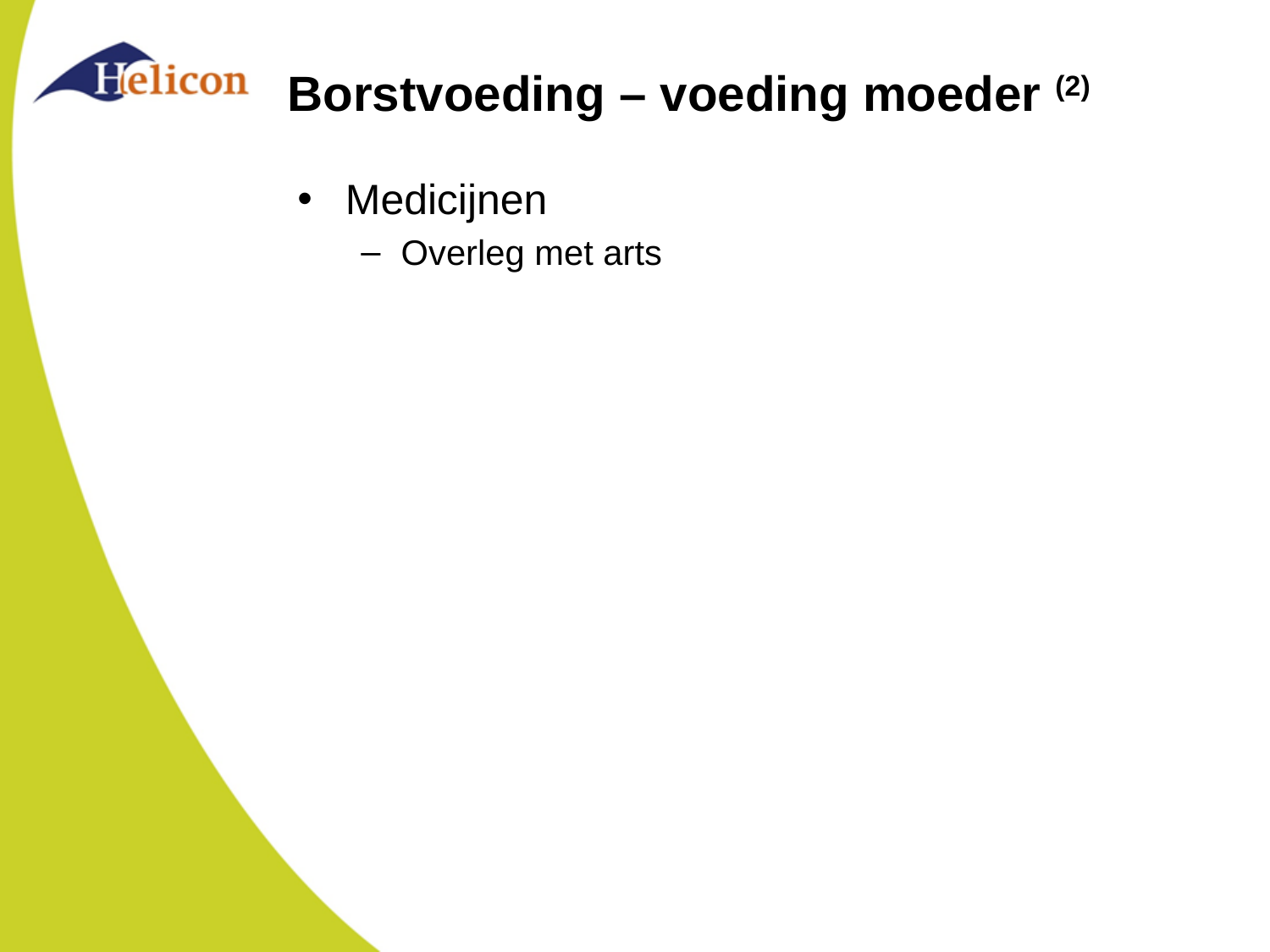

# Borstvoeding – voeding moeder (2)
Medicijnen
Overleg met arts